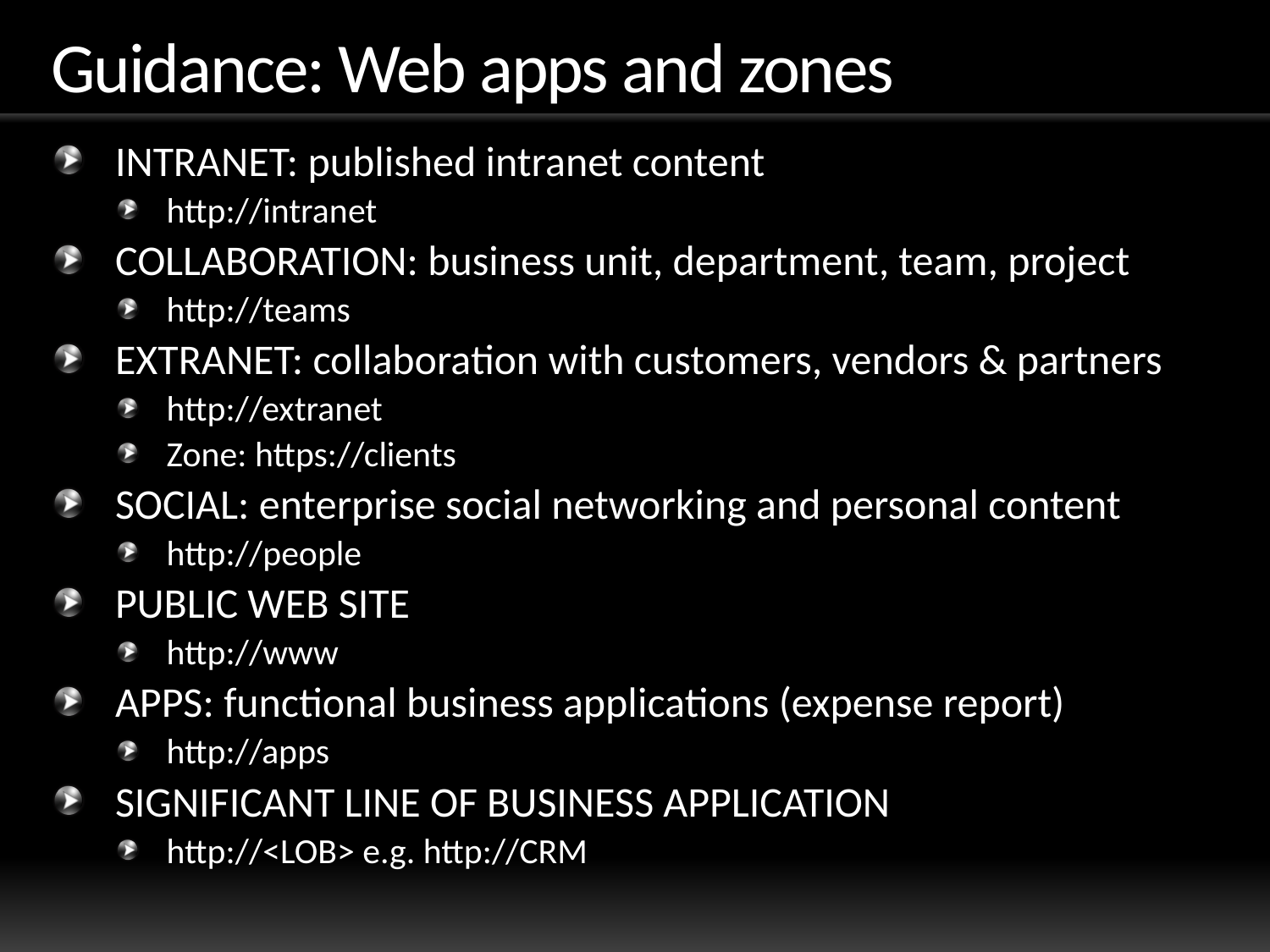

# Guidance: Web apps and zones
INTRANET: published intranet content
http://intranet
COLLABORATION: business unit, department, team, project
http://teams
EXTRANET: collaboration with customers, vendors & partners
http://extranet
Zone: https://clients
SOCIAL: enterprise social networking and personal content
http://people
PUBLIC WEB SITE
http://www
APPS: functional business applications (expense report)
http://apps
SIGNIFICANT LINE OF BUSINESS APPLICATION
http://<LOB> e.g. http://CRM